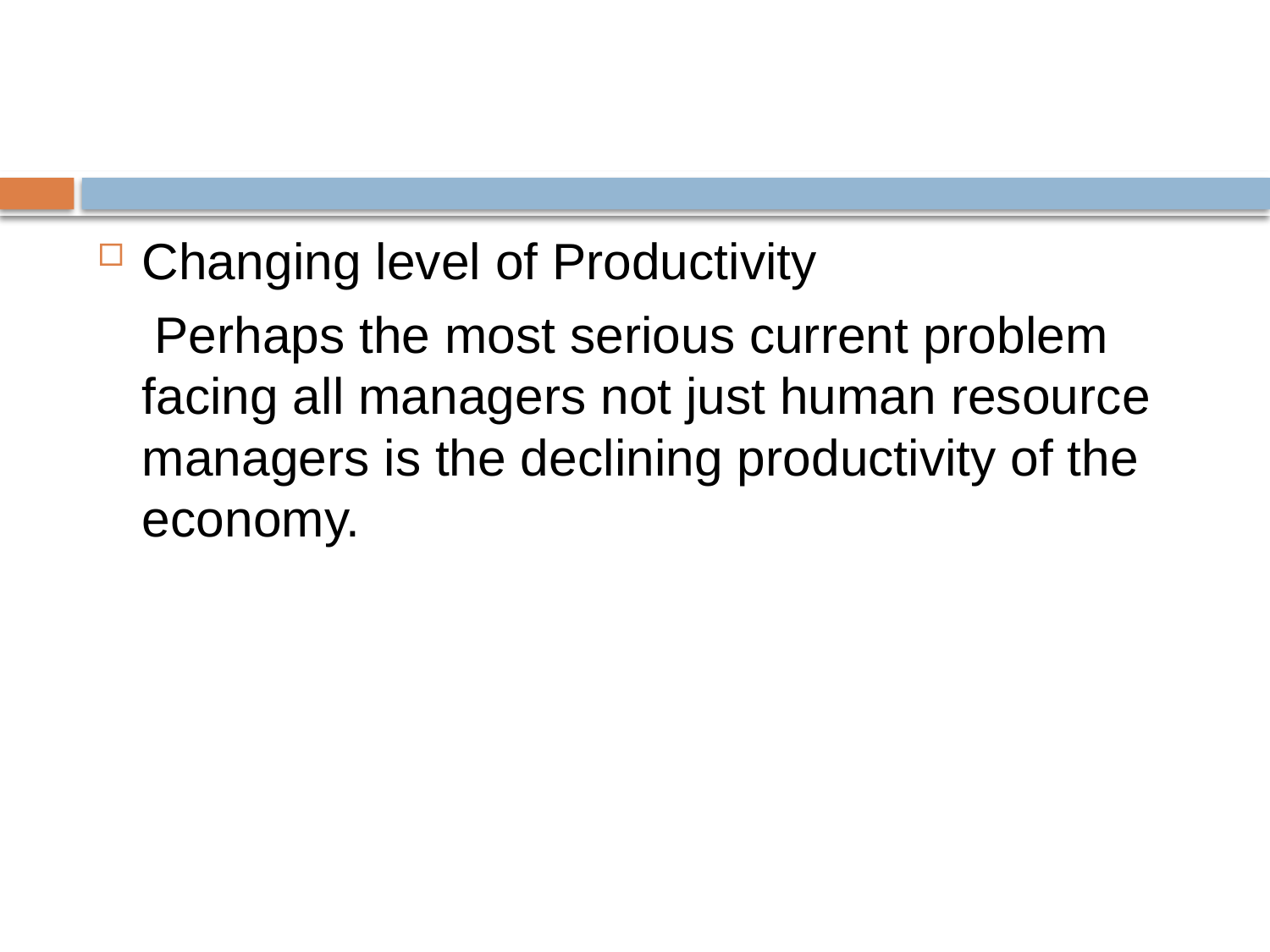

#
Changing level of Productivity
    Perhaps the most serious current problem facing all managers not just human resource managers is the declining productivity of the economy.